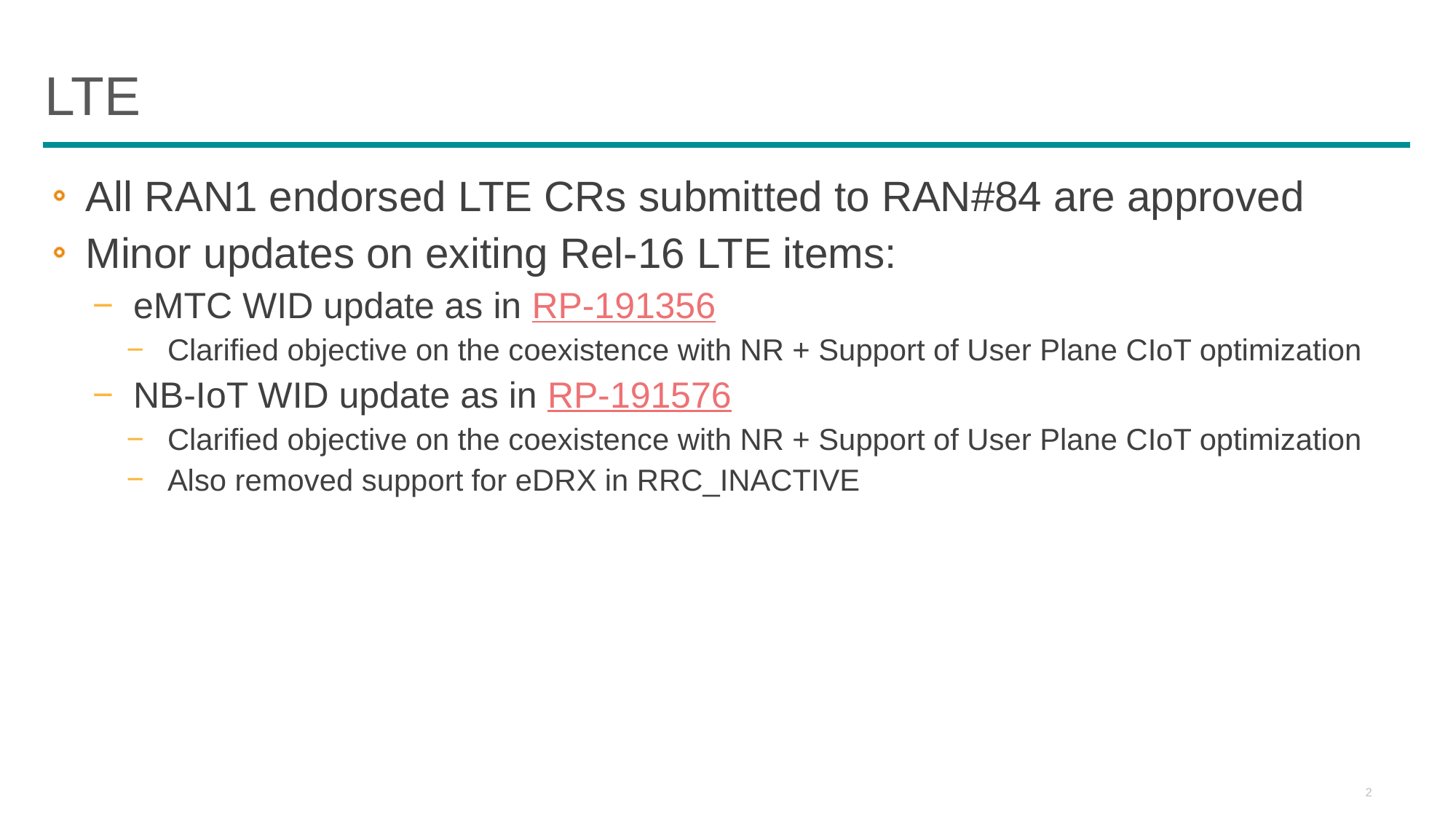

# LTE
All RAN1 endorsed LTE CRs submitted to RAN#84 are approved
Minor updates on exiting Rel-16 LTE items:
eMTC WID update as in RP-191356
Clarified objective on the coexistence with NR + Support of User Plane CIoT optimization
NB-IoT WID update as in RP-191576
Clarified objective on the coexistence with NR + Support of User Plane CIoT optimization
Also removed support for eDRX in RRC_INACTIVE